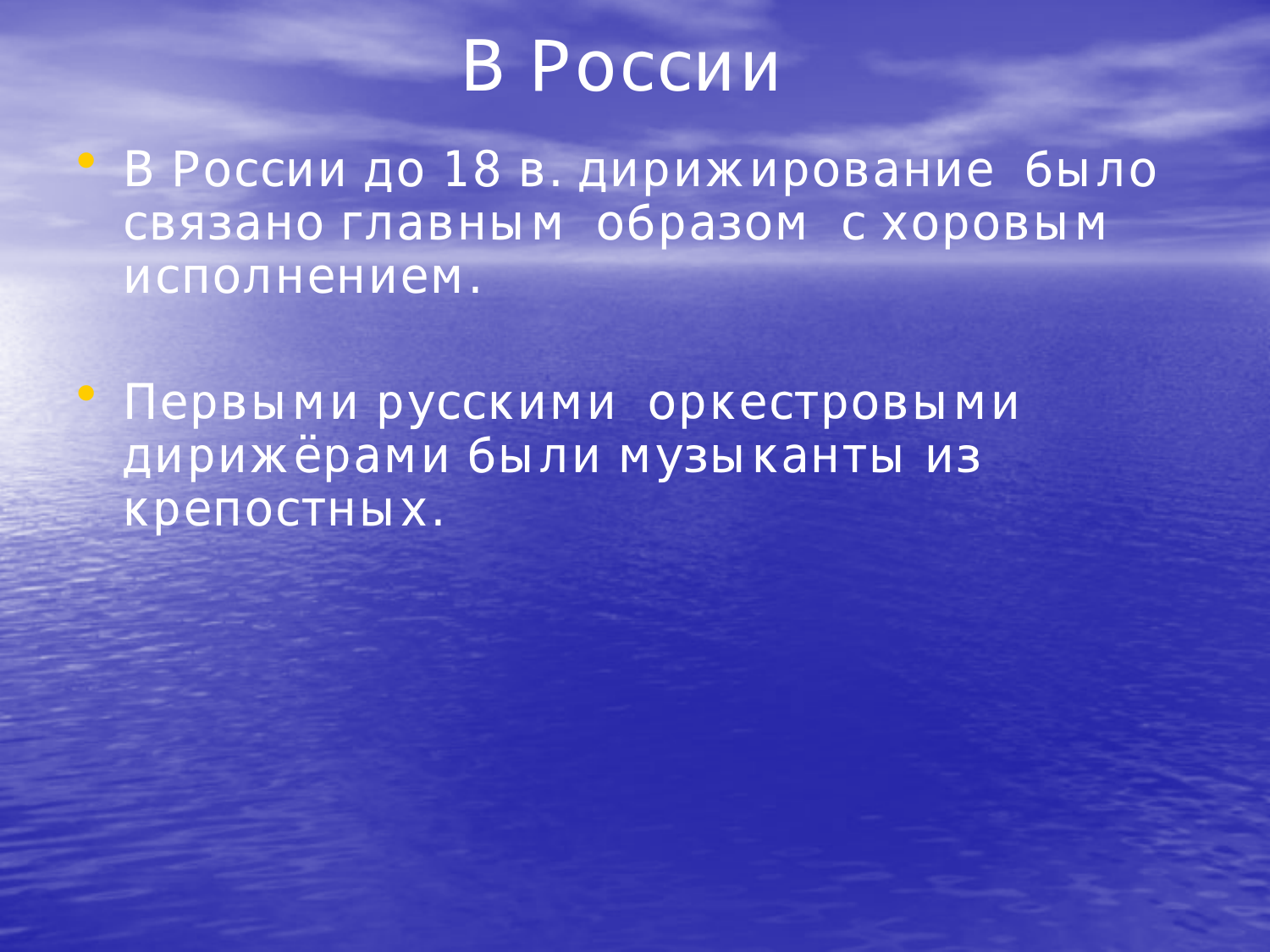

# В России
В России до 18 в. дирижирование  было связано главным  образом  с хоровым исполнением.

Первыми русскими  оркестровыми дирижёрами были музыканты из крепостных.